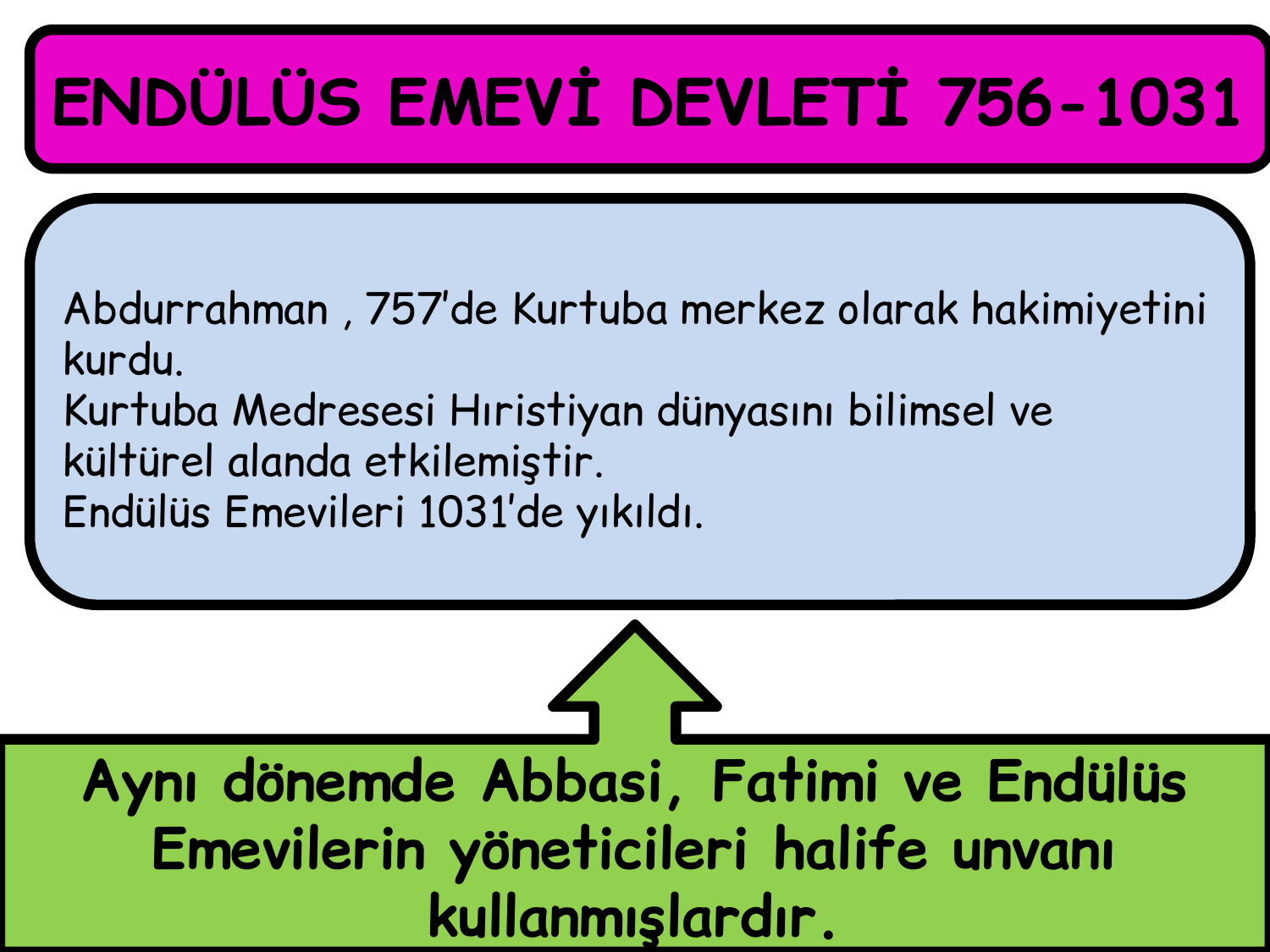

ENDÜLÜS EMEVİ DEVLETİ 756-1031

Abdurrahman , 757’de Kurtuba merkez olarak hakimiyetini kurdu.
Kurtuba Medresesi Hıristiyan dünyasını bilimsel ve kültürel alanda etkilemiştir.
Endülüs Emevileri 1031’de yıkıldı.

Aynı dönemde Abbasi, Fatimi ve Endülüs Emevilerin yöneticileri halife unvanı kullanmışlardır.